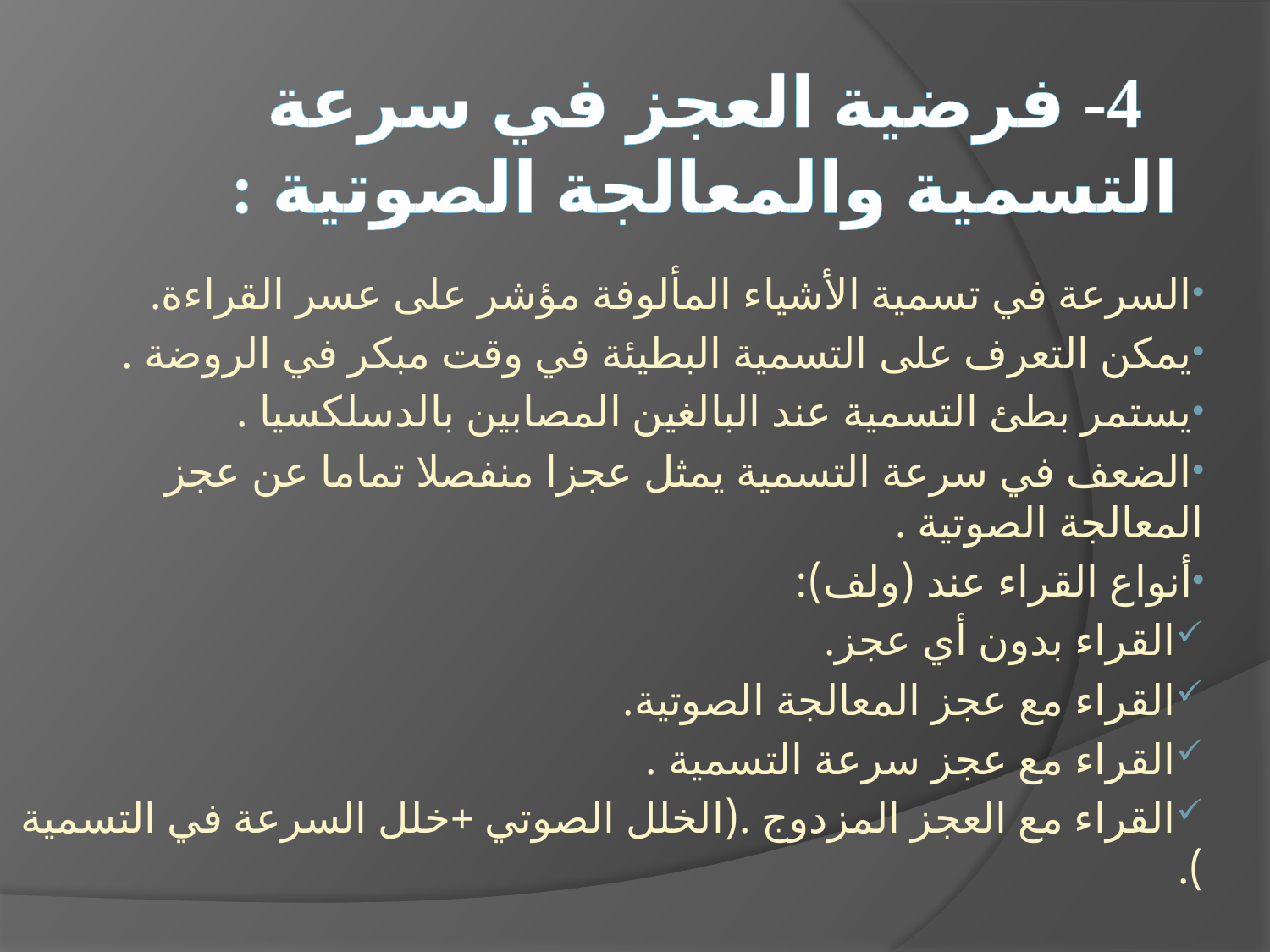

# 4- فرضية العجز في سرعة التسمية والمعالجة الصوتية :
السرعة في تسمية الأشياء المألوفة مؤشر على عسر القراءة.
يمكن التعرف على التسمية البطيئة في وقت مبكر في الروضة .
يستمر بطئ التسمية عند البالغين المصابين بالدسلكسيا .
الضعف في سرعة التسمية يمثل عجزا منفصلا تماما عن عجز المعالجة الصوتية .
أنواع القراء عند (ولف):
القراء بدون أي عجز.
القراء مع عجز المعالجة الصوتية.
القراء مع عجز سرعة التسمية .
القراء مع العجز المزدوج .(الخلل الصوتي +خلل السرعة في التسمية ).